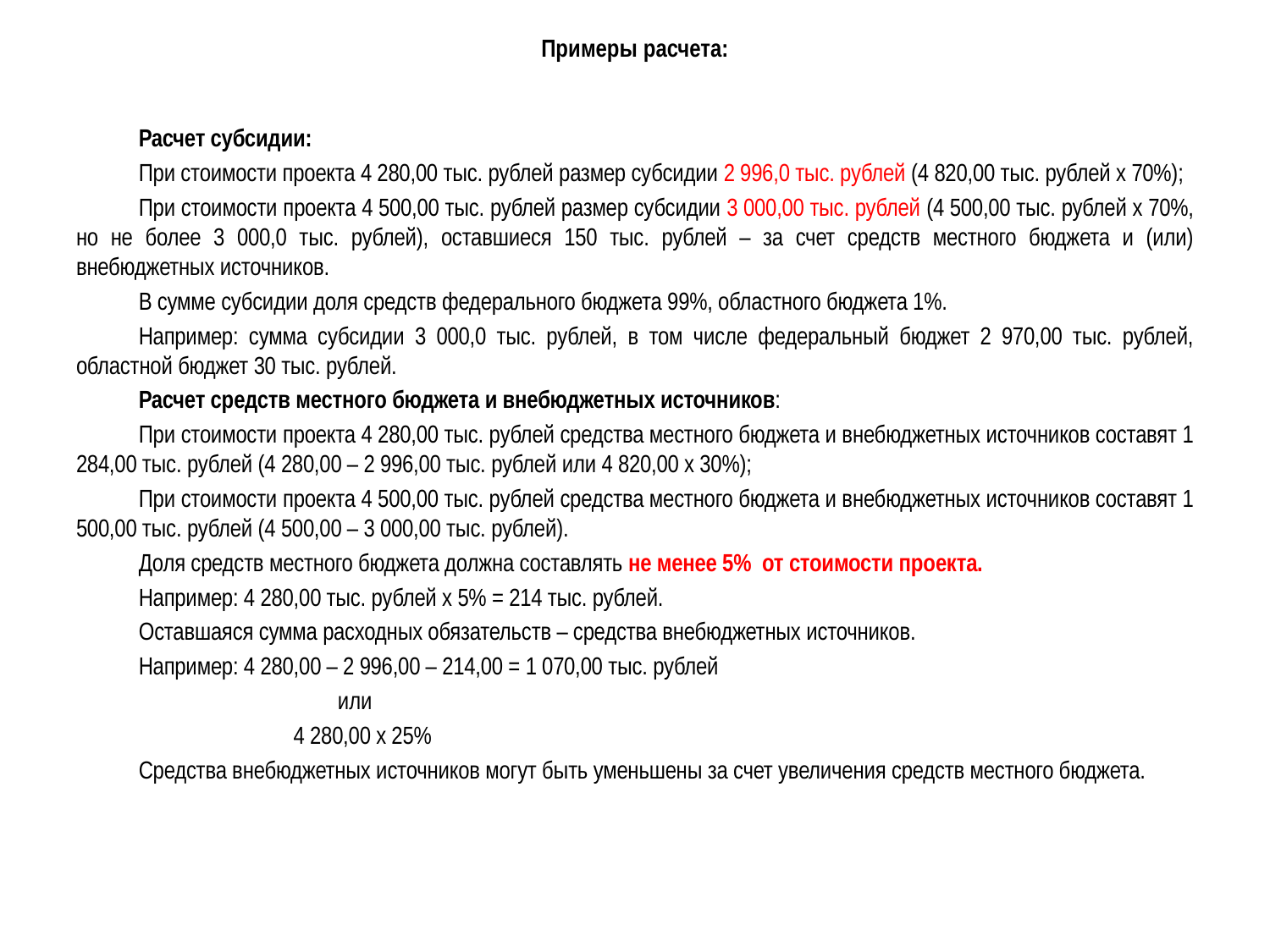

# Примеры расчета:
Расчет субсидии:
При стоимости проекта 4 280,00 тыс. рублей размер субсидии 2 996,0 тыс. рублей (4 820,00 тыс. рублей х 70%);
При стоимости проекта 4 500,00 тыс. рублей размер субсидии 3 000,00 тыс. рублей (4 500,00 тыс. рублей х 70%, но не более 3 000,0 тыс. рублей), оставшиеся 150 тыс. рублей – за счет средств местного бюджета и (или) внебюджетных источников.
В сумме субсидии доля средств федерального бюджета 99%, областного бюджета 1%.
Например: сумма субсидии 3 000,0 тыс. рублей, в том числе федеральный бюджет 2 970,00 тыс. рублей, областной бюджет 30 тыс. рублей.
Расчет средств местного бюджета и внебюджетных источников:
При стоимости проекта 4 280,00 тыс. рублей средства местного бюджета и внебюджетных источников составят 1 284,00 тыс. рублей (4 280,00 – 2 996,00 тыс. рублей или 4 820,00 х 30%);
При стоимости проекта 4 500,00 тыс. рублей средства местного бюджета и внебюджетных источников составят 1 500,00 тыс. рублей (4 500,00 – 3 000,00 тыс. рублей).
Доля средств местного бюджета должна составлять не менее 5%  от стоимости проекта.
Например: 4 280,00 тыс. рублей х 5% = 214 тыс. рублей.
Оставшаяся сумма расходных обязательств – средства внебюджетных источников.
Например: 4 280,00 – 2 996,00 – 214,00 = 1 070,00 тыс. рублей
или
 4 280,00 х 25%
Средства внебюджетных источников могут быть уменьшены за счет увеличения средств местного бюджета.